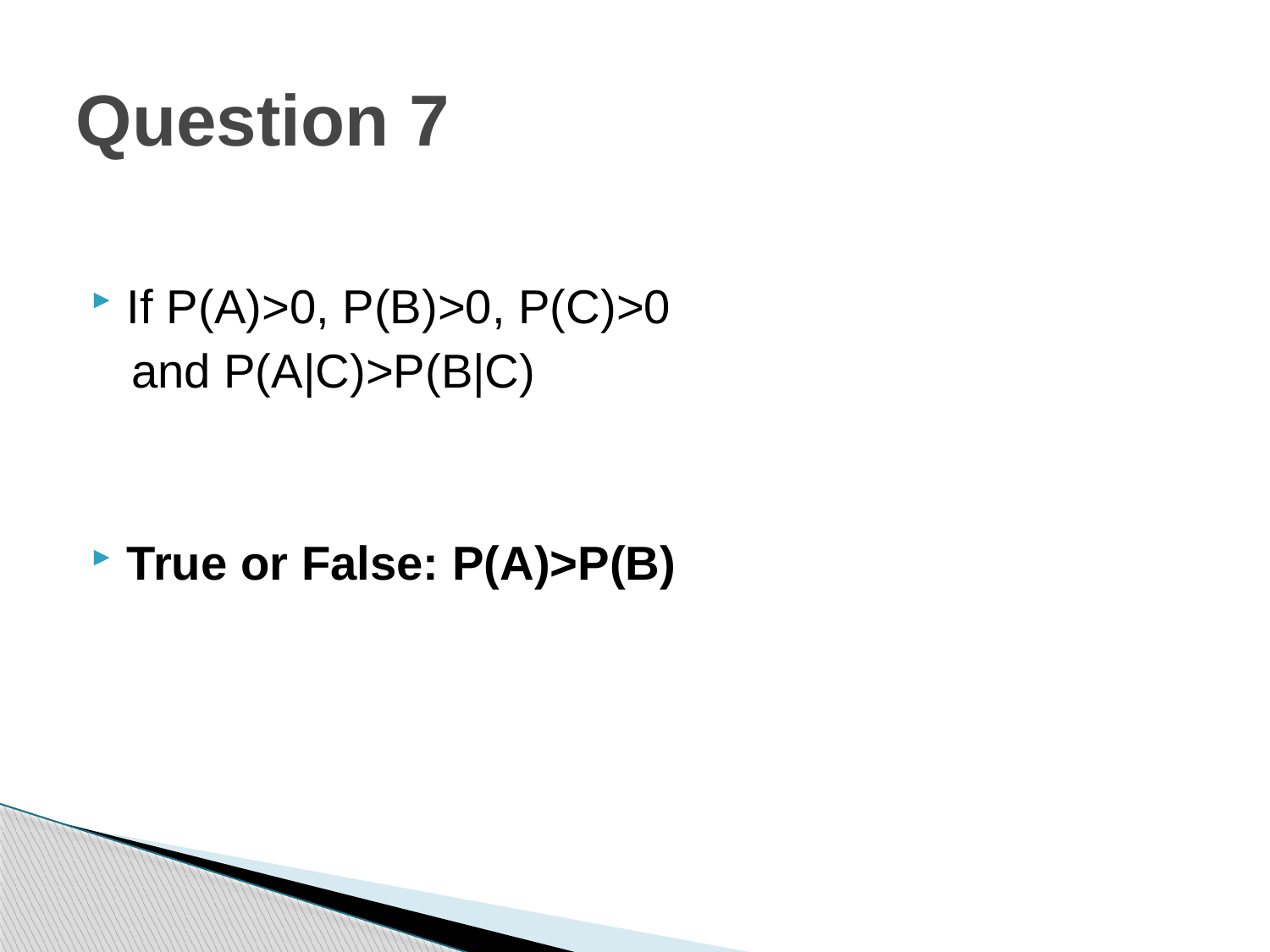

# Question 7

If P(A)>0, P(B)>0, P(C)>0
   and P(A|C)>P(B|C)

True or False: P(A)>P(B)